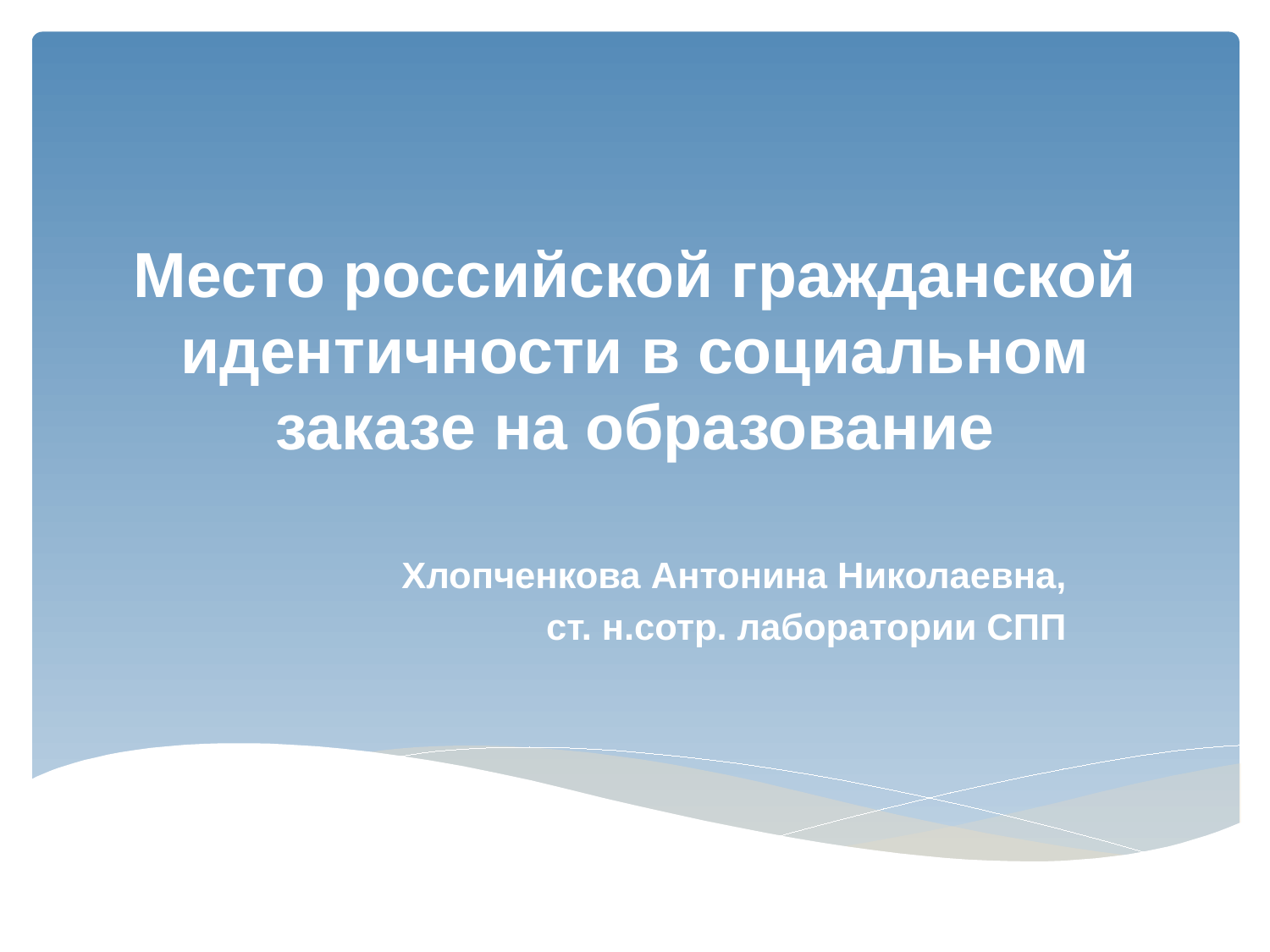

# Место российской гражданской идентичности в социальном заказе на образование

Хлопченкова Антонина Николаевна,
ст. н.сотр. лаборатории СПП